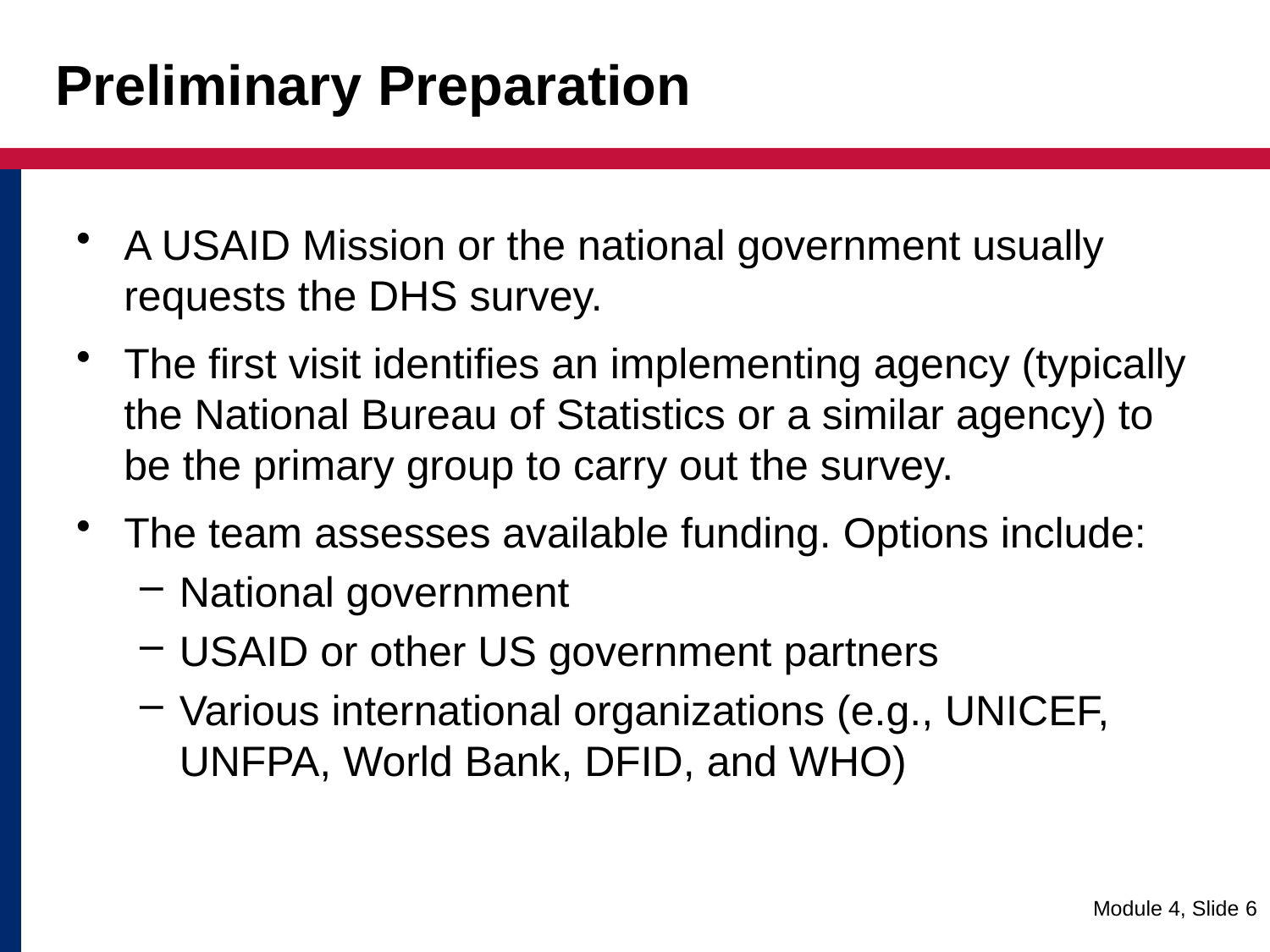

# Preliminary Preparation
A USAID Mission or the national government usually requests the DHS survey.
The first visit identifies an implementing agency (typically the National Bureau of Statistics or a similar agency) to be the primary group to carry out the survey.
The team assesses available funding. Options include:
National government
USAID or other US government partners
Various international organizations (e.g., UNICEF, UNFPA, World Bank, DFID, and WHO)
 Module 4, Slide 6